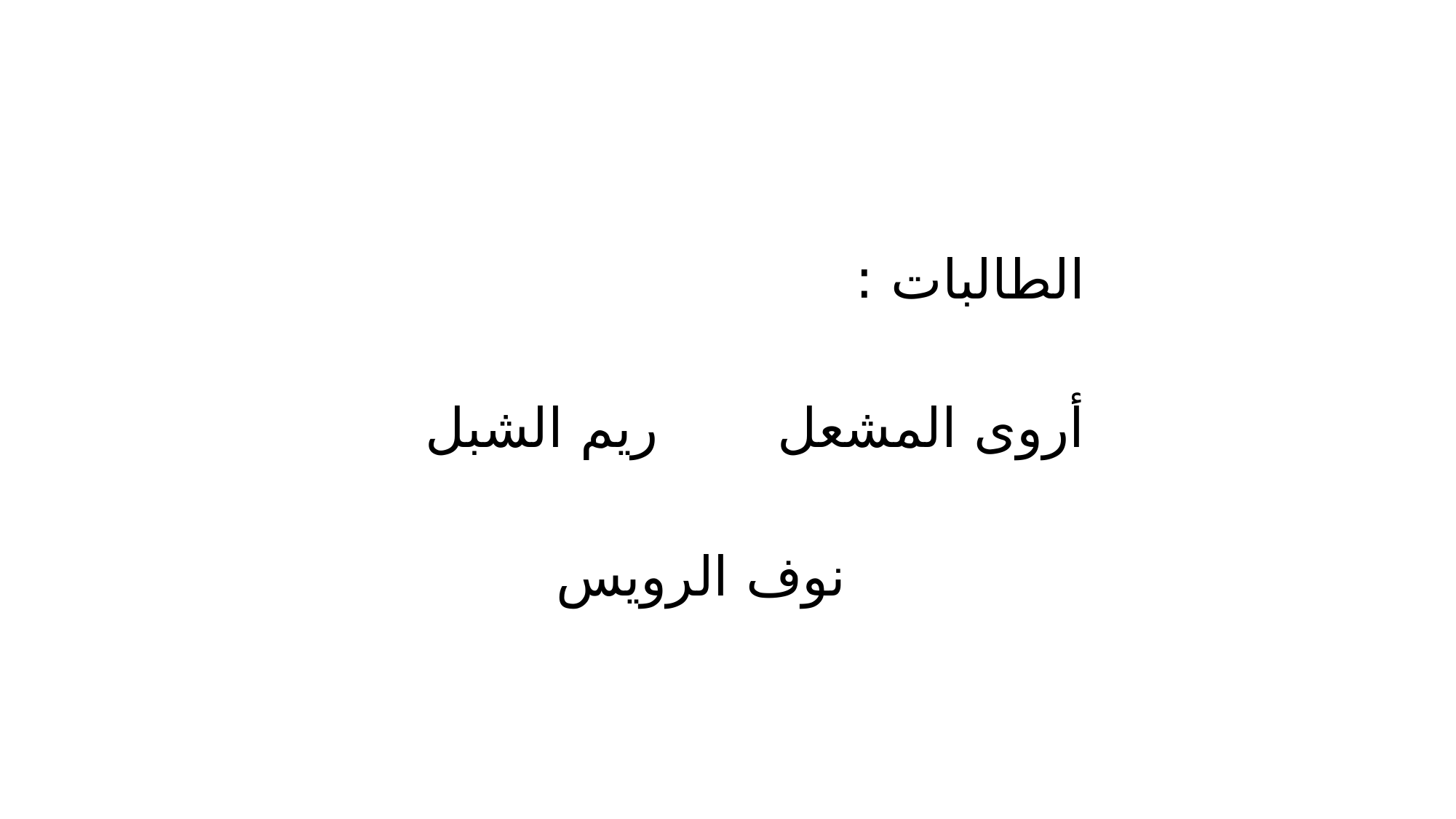

الطالبات :

أروى المشعل       ريم الشبل

              نوف الرويس